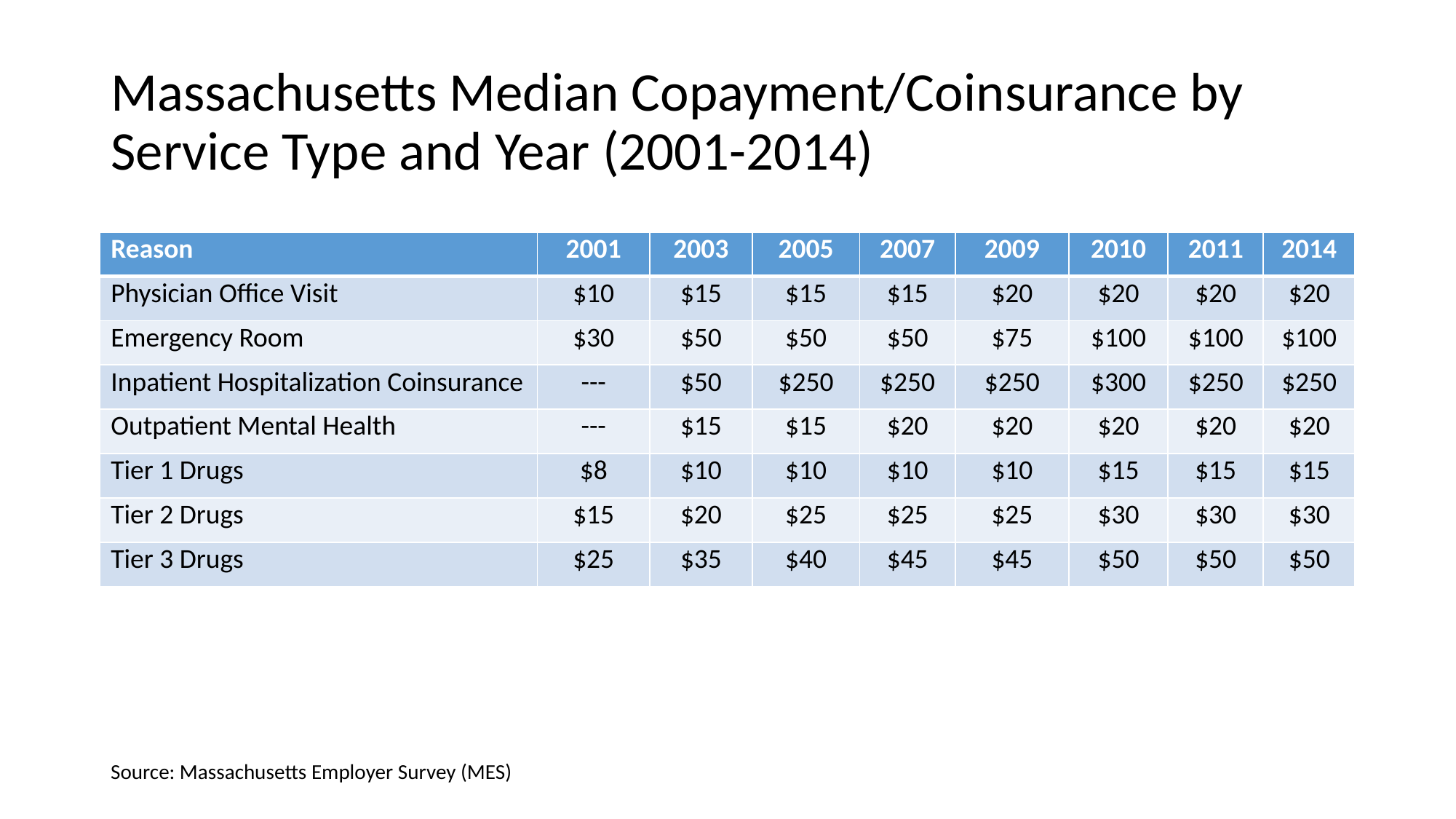

# Massachusetts Median Copayment/Coinsurance by Service Type and Year (2001-2014)
| Reason | 2001 | 2003 | 2005 | 2007 | 2009 | 2010 | 2011 | 2014 |
| --- | --- | --- | --- | --- | --- | --- | --- | --- |
| Physician Office Visit | $10 | $15 | $15 | $15 | $20 | $20 | $20 | $20 |
| Emergency Room | $30 | $50 | $50 | $50 | $75 | $100 | $100 | $100 |
| Inpatient Hospitalization Coinsurance | --- | $50 | $250 | $250 | $250 | $300 | $250 | $250 |
| Outpatient Mental Health | --- | $15 | $15 | $20 | $20 | $20 | $20 | $20 |
| Tier 1 Drugs | $8 | $10 | $10 | $10 | $10 | $15 | $15 | $15 |
| Tier 2 Drugs | $15 | $20 | $25 | $25 | $25 | $30 | $30 | $30 |
| Tier 3 Drugs | $25 | $35 | $40 | $45 | $45 | $50 | $50 | $50 |

Source: Massachusetts Employer Survey (MES)